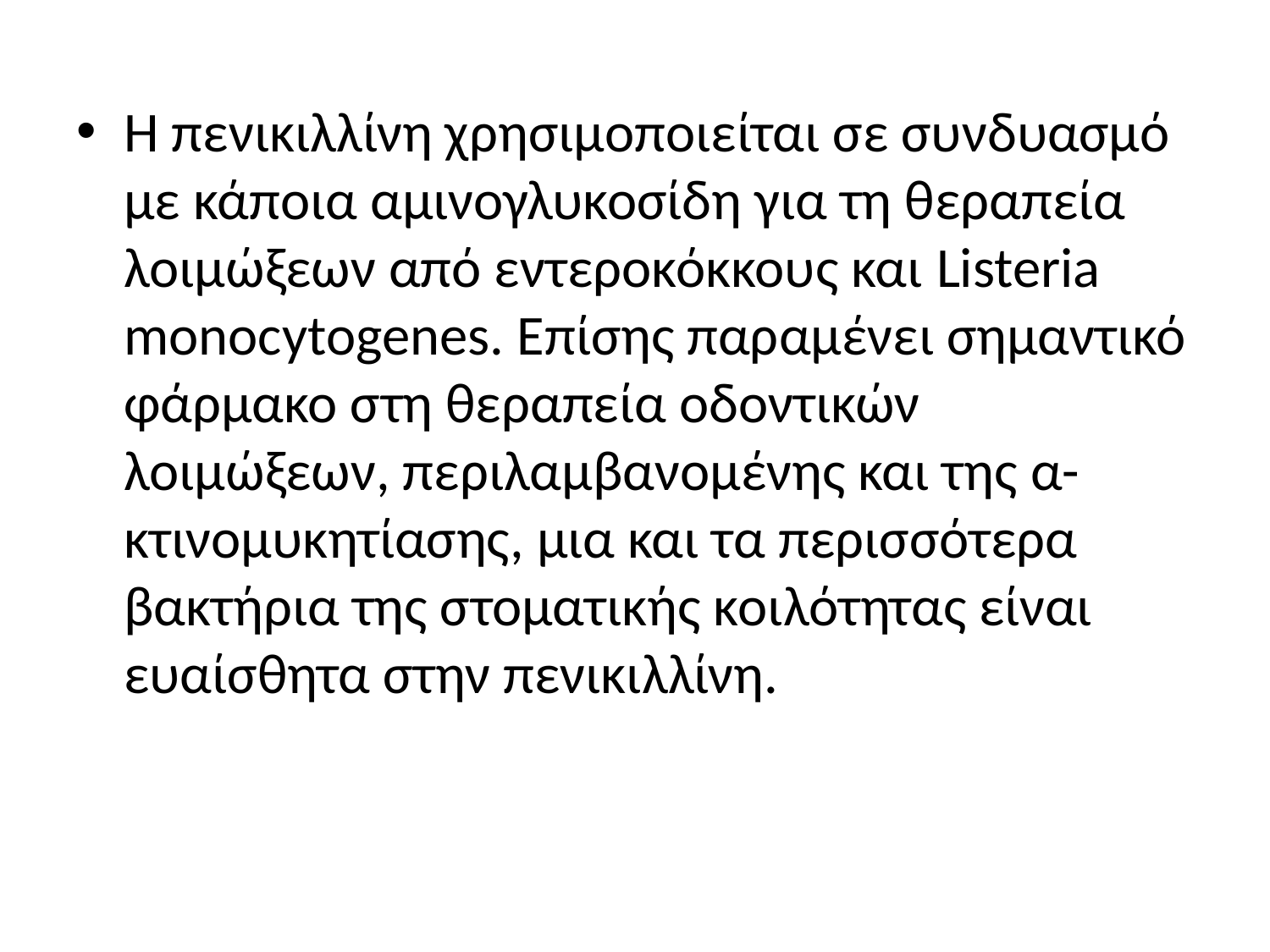

Η πενικιλλίνη χρησιμοποιείται σε συνδυασμό με κάποια αμινογλυκοσίδη για τη θεραπεία λοιμώξεων από εντεροκόκκους και Listeria monocytogenes. Επίσης παραμένει σημαντικό φάρμακο στη θεραπεία οδοντικών λοιμώξεων, περιλαμβανομένης και της α- κτινομυκητίασης, μια και τα περισσότερα βακτήρια της στοματικής κοιλότητας είναι ευαίσθητα στην πενικιλλίνη.